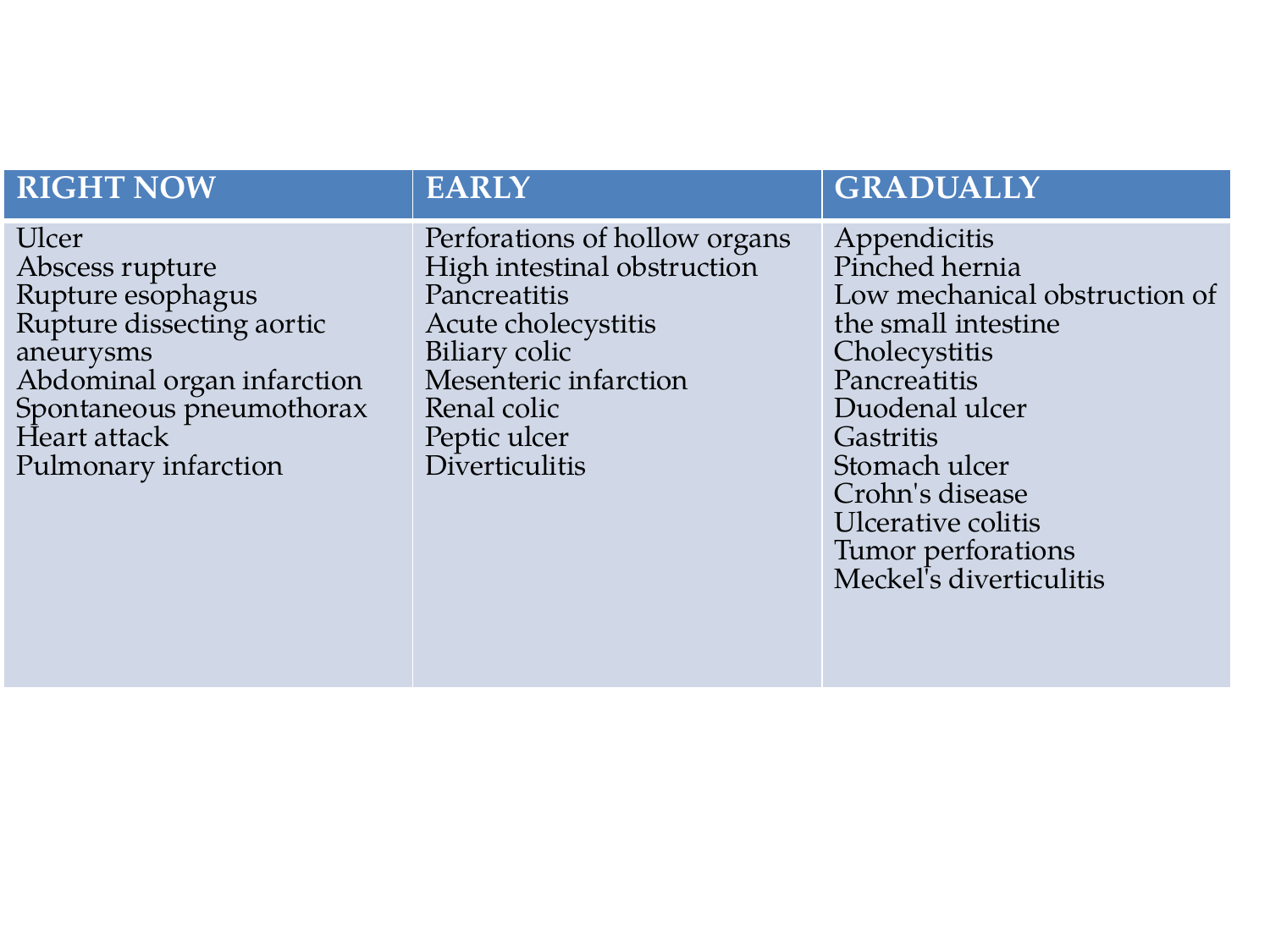

| RIGHT NOW | EARLY | GRADUALLY |
| --- | --- | --- |
| Ulcer Abscess rupture Rupture esophagus Rupture dissecting aortic aneurysms Abdominal organ infarction Spontaneous pneumothorax Heart attack Pulmonary infarction | Perforations of hollow organs High intestinal obstruction Pancreatitis Acute cholecystitis Biliary colic Mesenteric infarction Renal colic Peptic ulcer Diverticulitis | Appendicitis Pinched hernia Low mechanical obstruction of the small intestine Cholecystitis Pancreatitis Duodenal ulcer Gastritis Stomach ulcer Crohn's disease Ulcerative colitis Tumor perforations Meckel's diverticulitis |